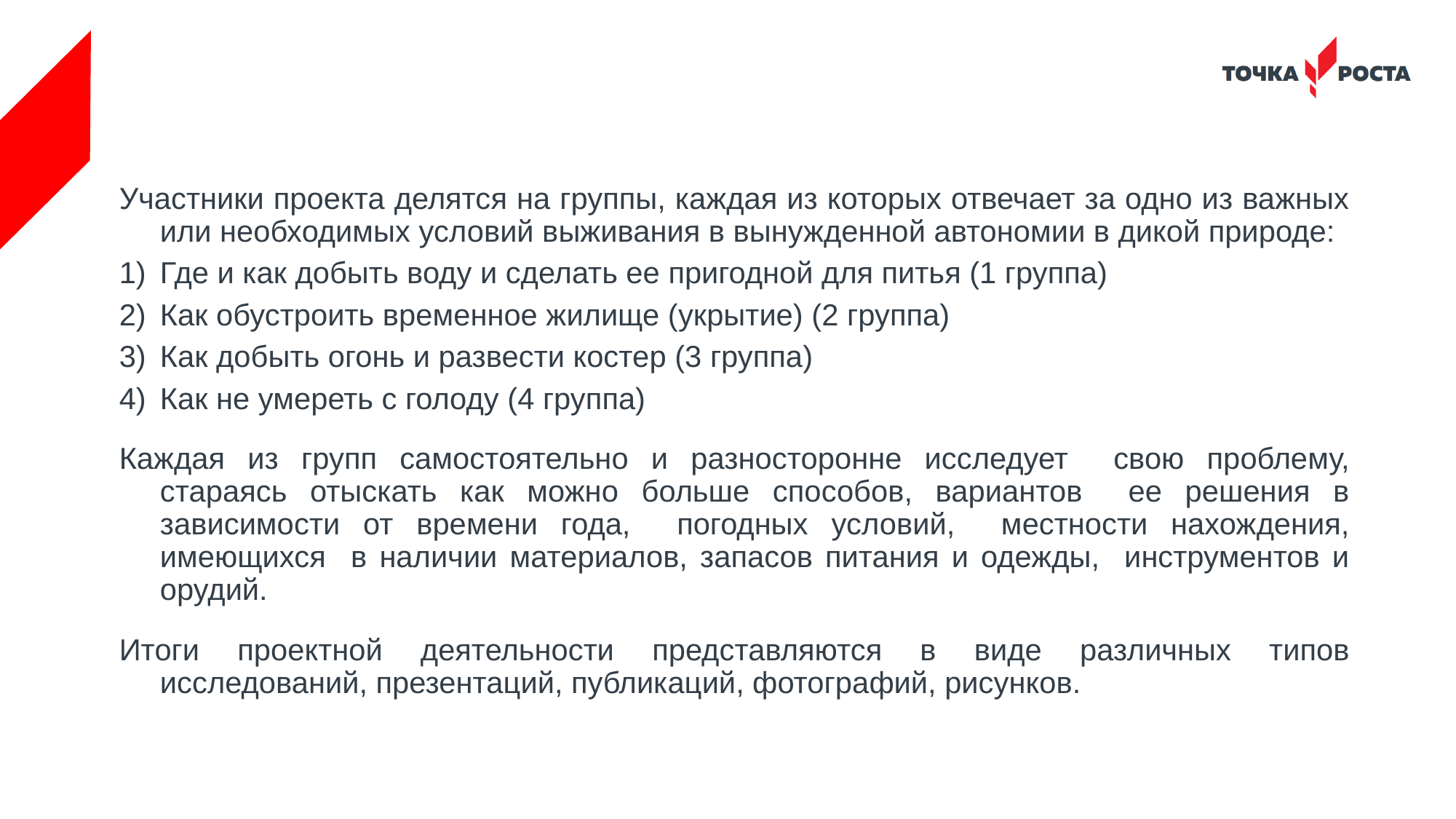

#
Участники проекта делятся на группы, каждая из которых отвечает за одно из важных или необходимых условий выживания в вынужденной автономии в дикой природе:
Где и как добыть воду и сделать ее пригодной для питья (1 группа)
Как обустроить временное жилище (укрытие) (2 группа)
Как добыть огонь и развести костер (3 группа)
Как не умереть с голоду (4 группа)
Каждая из групп самостоятельно и разносторонне исследует  свою проблему, стараясь отыскать как можно больше способов, вариантов  ее решения в зависимости от времени года,  погодных условий,  местности нахождения, имеющихся  в наличии материалов, запасов питания и одежды,  инструментов и орудий.
Итоги проектной деятельности представляются в виде различных типов исследований, презентаций, публикаций, фотографий, рисунков.